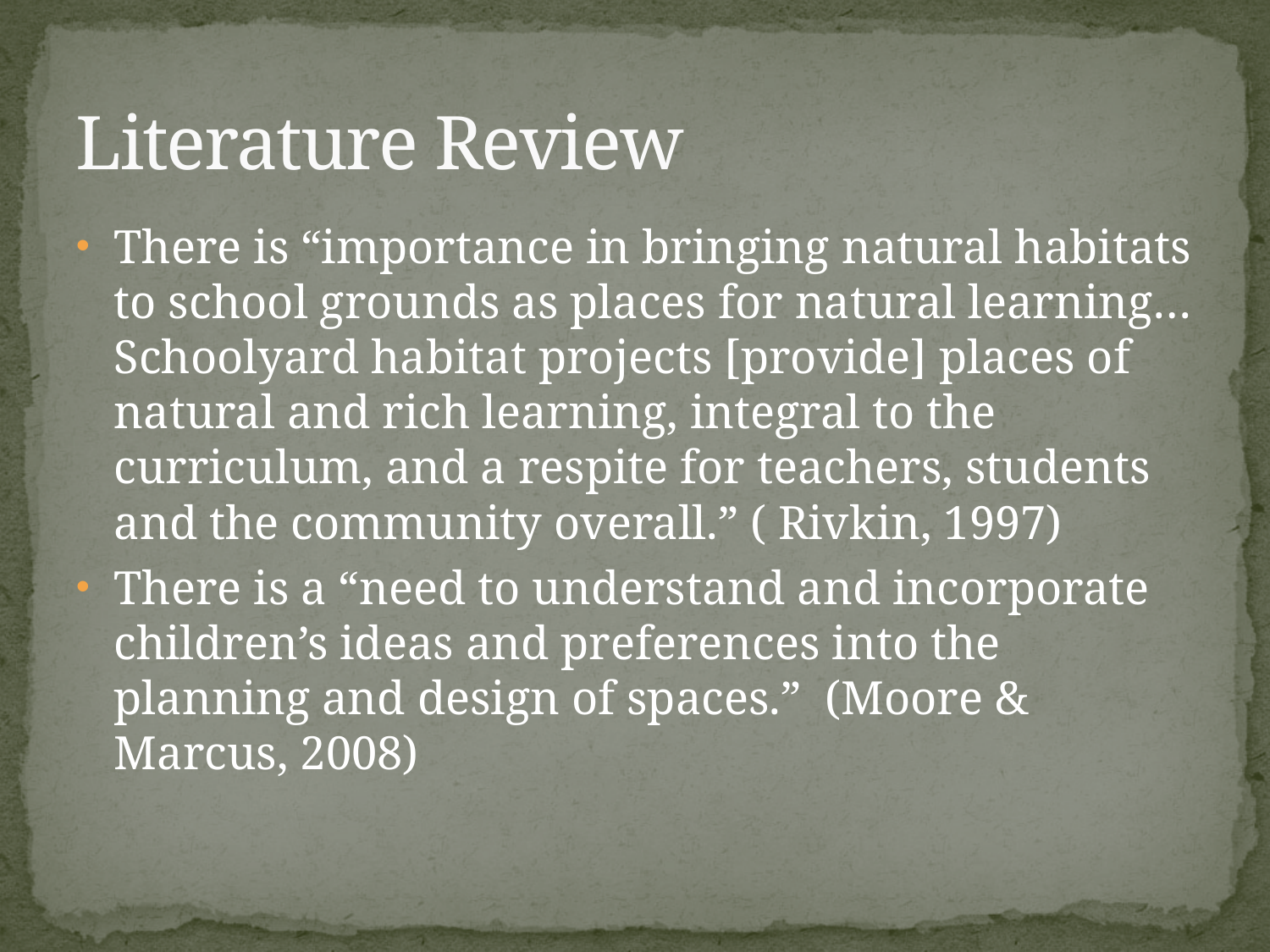

# Literature Review
There is “importance in bringing natural habitats to school grounds as places for natural learning… Schoolyard habitat projects [provide] places of natural and rich learning, integral to the curriculum, and a respite for teachers, students and the community overall.” ( Rivkin, 1997)
There is a “need to understand and incorporate children’s ideas and preferences into the planning and design of spaces.”  (Moore & Marcus, 2008)